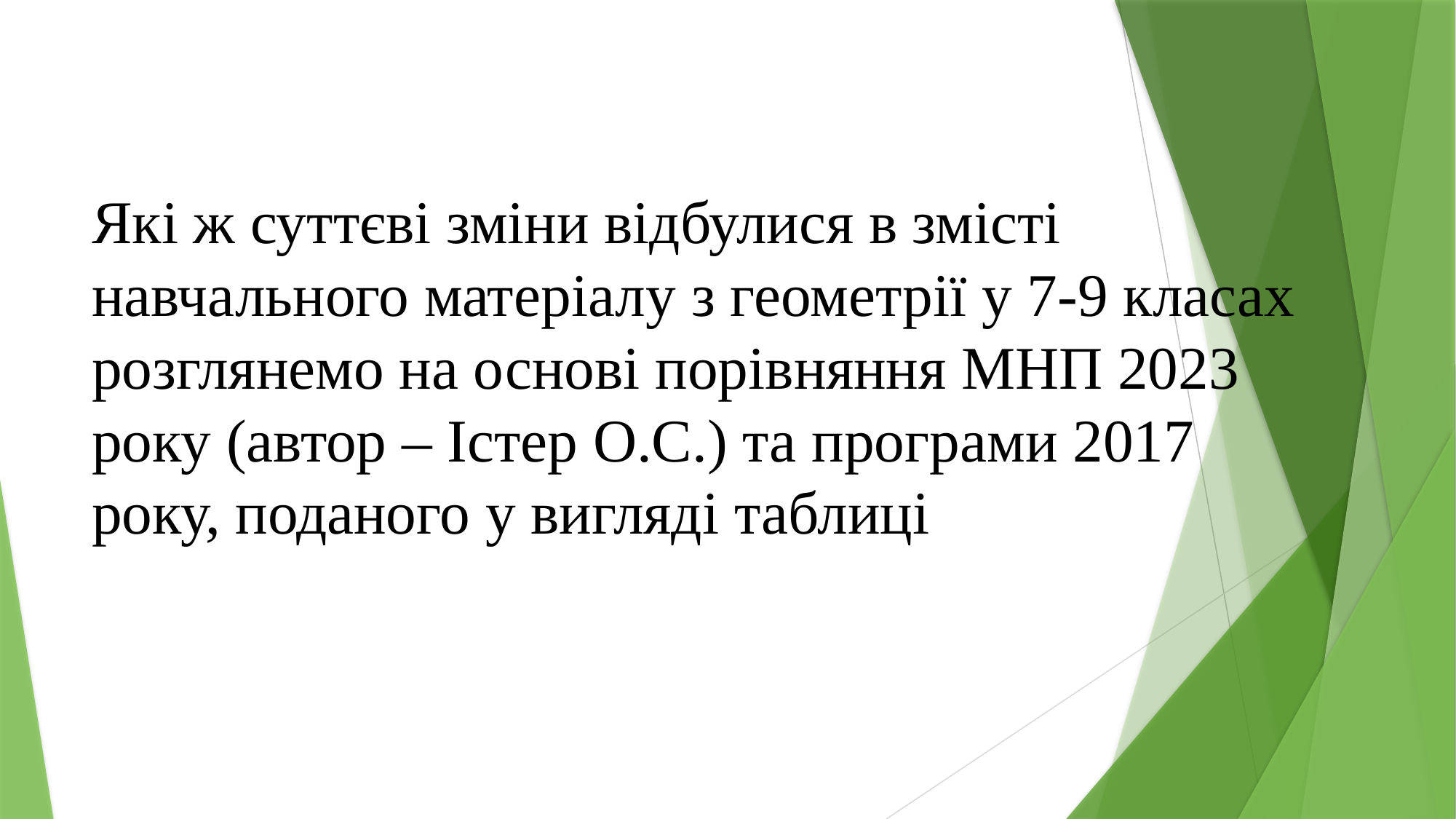

# Які ж суттєві зміни відбулися в змісті навчального матеріалу з геометрії у 7-9 класах розглянемо на основі порівняння МНП 2023 року (автор – Істер О.С.) та програми 2017 року, поданого у вигляді таблиці